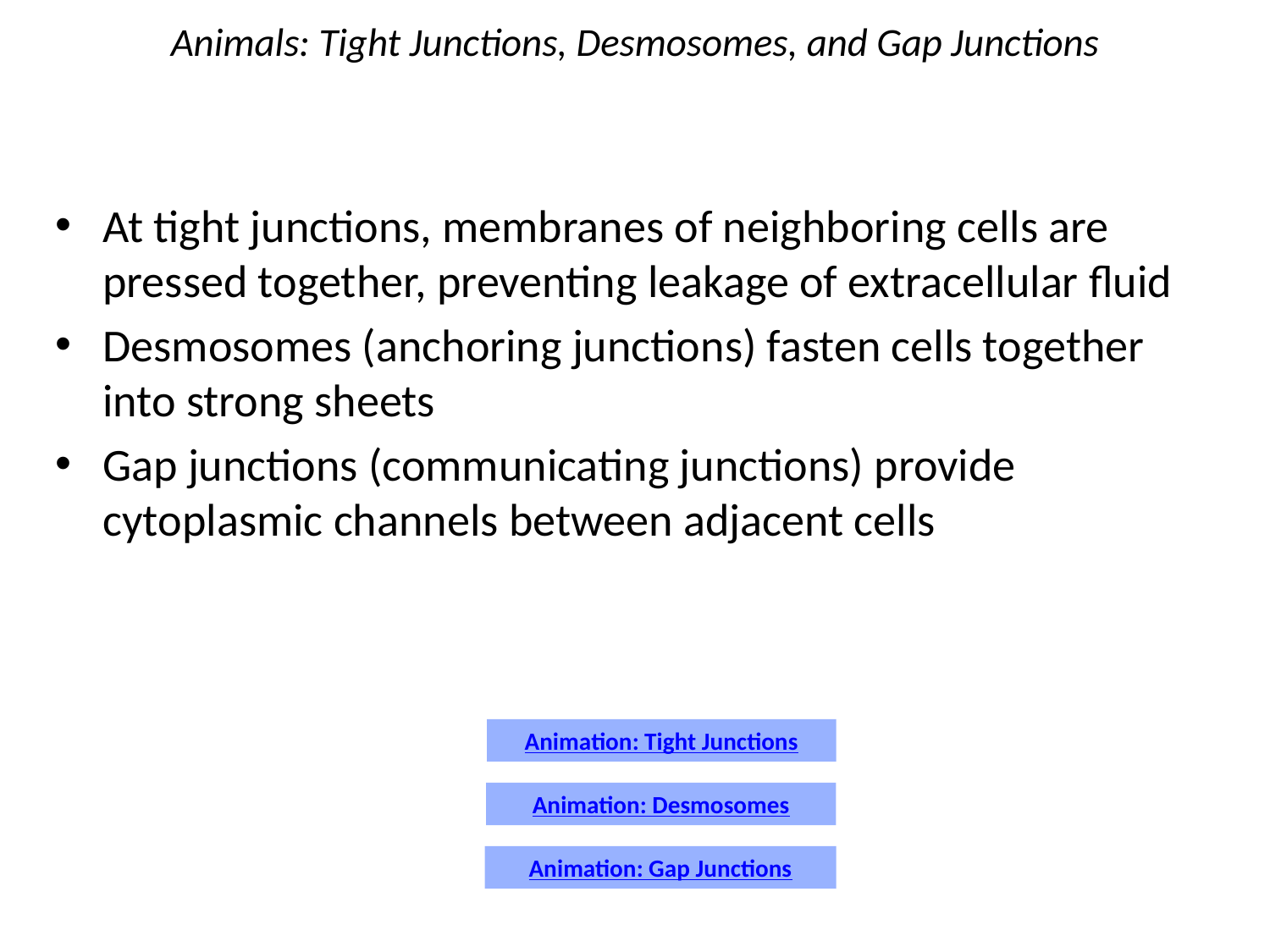

# Animals: Tight Junctions, Desmosomes, and Gap Junctions
At tight junctions, membranes of neighboring cells are pressed together, preventing leakage of extracellular fluid
Desmosomes (anchoring junctions) fasten cells together into strong sheets
Gap junctions (communicating junctions) provide cytoplasmic channels between adjacent cells
Animation: Tight Junctions
Animation: Desmosomes
Animation: Gap Junctions